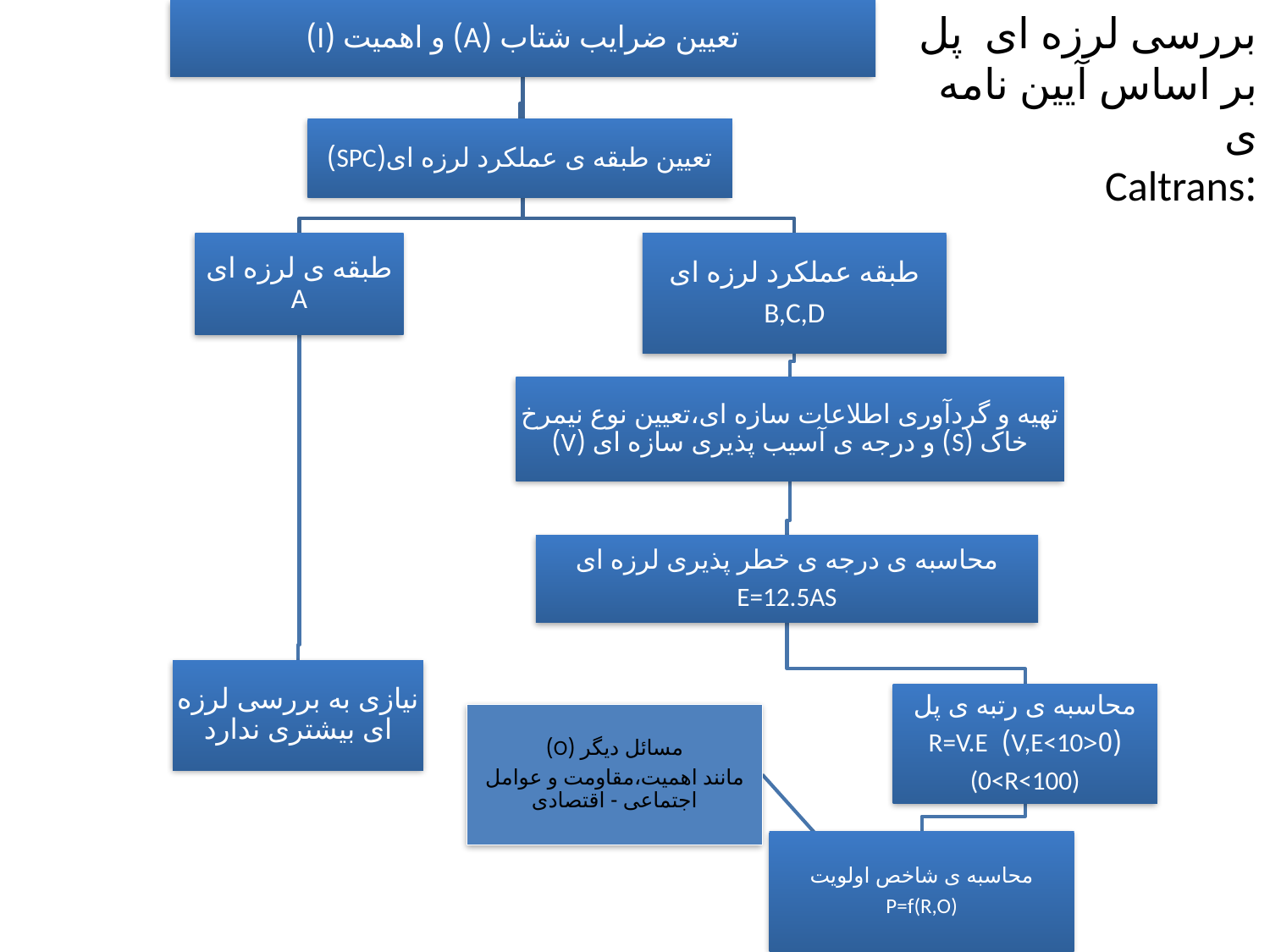

تعیین ضرایب شتاب (A) و اهمیت (I)
تعیین طبقه ی عملکرد لرزه ای(SPC)
طبقه ی لرزه ای A
نیازی به بررسی لرزه ای بیشتری ندارد
طبقه عملکرد لرزه ای
B,C,D
تهیه و گردآوری اطلاعات سازه ای،تعیین نوع نیمرخ خاک (S) و درجه ی آسیب پذیری سازه ای (V)
محاسبه ی درجه ی خطر پذیری لرزه ای
E=12.5AS
محاسبه ی رتبه ی پل
(0<V,E<10)  R=V.E
(0<R<100)
محاسبه ی شاخص اولویت
P=f(R,O)
مسائل دیگر (O)
مانند اهمیت،مقاومت و عوامل اجتماعی - اقتصادی
بررسی لرزه ای  پل
بر اساس آیین نامه ی
:Caltrans